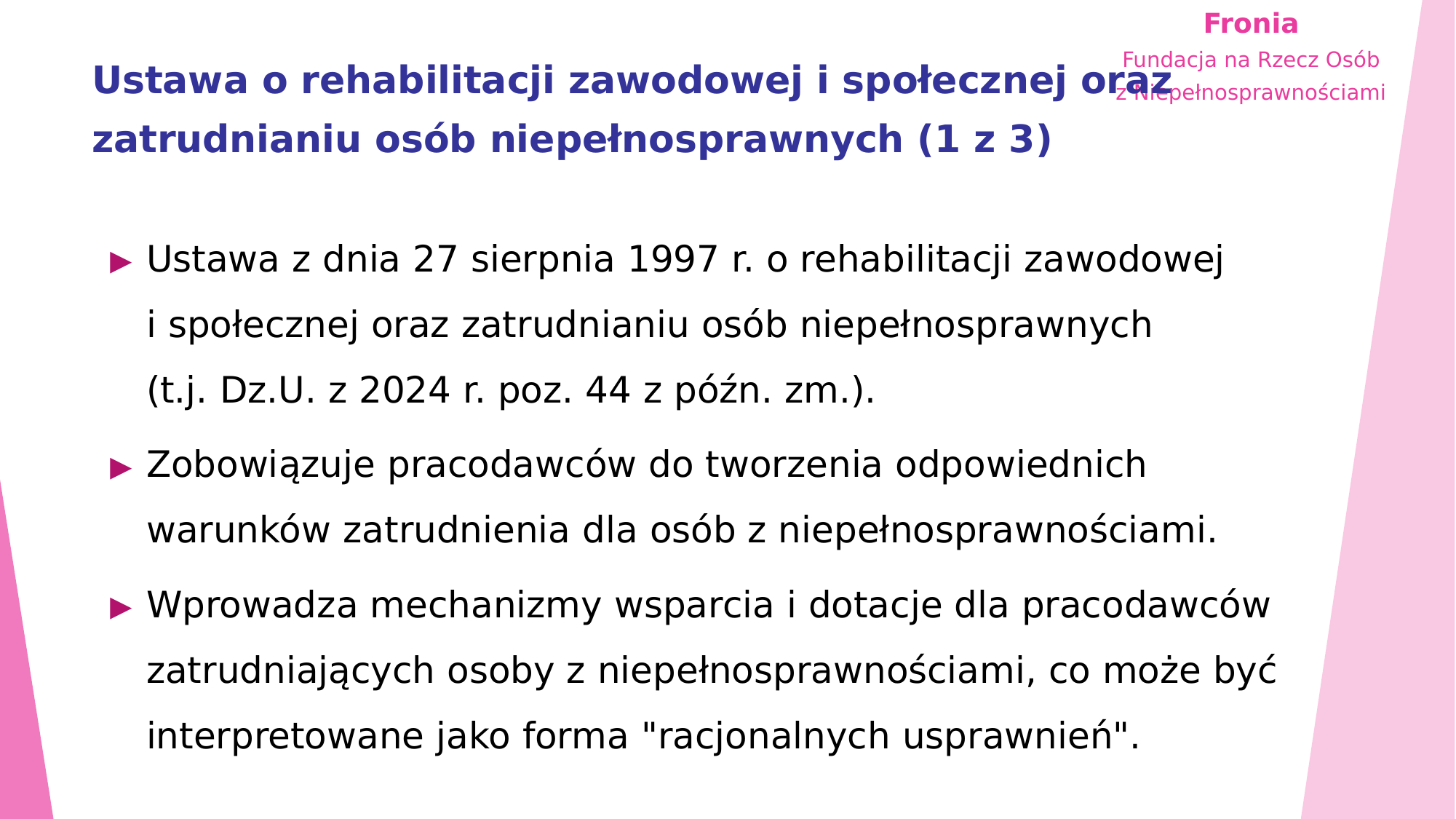

# Ustawa o rehabilitacji zawodowej i społecznej oraz zatrudnianiu osób niepełnosprawnych (1 z 3)
Ustawa z dnia 27 sierpnia 1997 r. o rehabilitacji zawodowej i społecznej oraz zatrudnianiu osób niepełnosprawnych (t.j. Dz.U. z 2024 r. poz. 44 z późn. zm.).
Zobowiązuje pracodawców do tworzenia odpowiednich warunków zatrudnienia dla osób z niepełnosprawnościami.
Wprowadza mechanizmy wsparcia i dotacje dla pracodawców zatrudniających osoby z niepełnosprawnościami, co może być interpretowane jako forma "racjonalnych usprawnień".